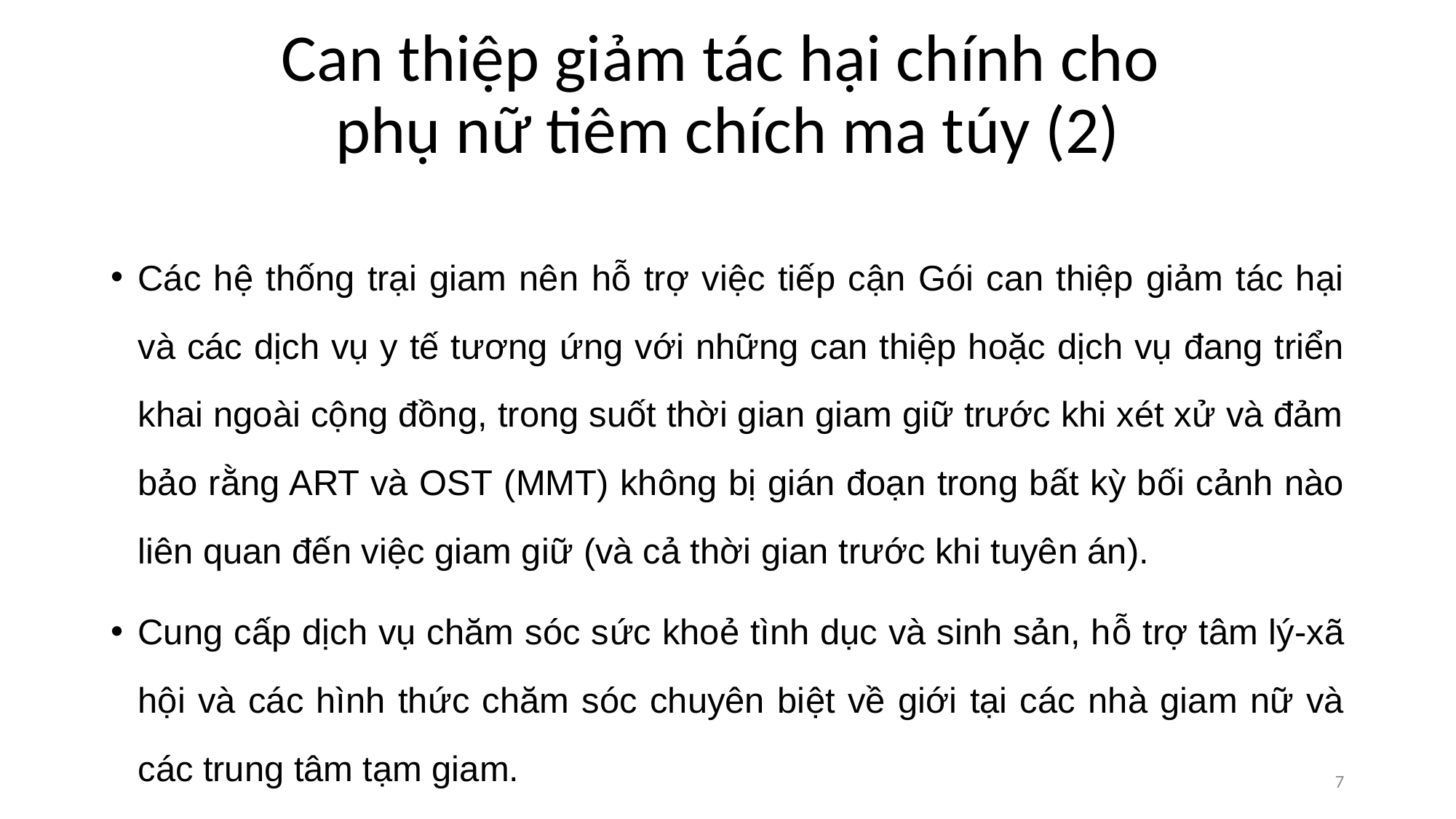

# Can thiệp giảm tác hại chính cho phụ nữ tiêm chích ma túy (2)
Các hệ thống trại giam nên hỗ trợ việc tiếp cận Gói can thiệp giảm tác hại và các dịch vụ y tế tương ứng với những can thiệp hoặc dịch vụ đang triển khai ngoài cộng đồng, trong suốt thời gian giam giữ trước khi xét xử và đảm bảo rằng ART và OST (MMT) không bị gián đoạn trong bất kỳ bối cảnh nào liên quan đến việc giam giữ (và cả thời gian trước khi tuyên án).
Cung cấp dịch vụ chăm sóc sức khoẻ tình dục và sinh sản, hỗ trợ tâm lý-xã hội và các hình thức chăm sóc chuyên biệt về giới tại các nhà giam nữ và các trung tâm tạm giam.
7